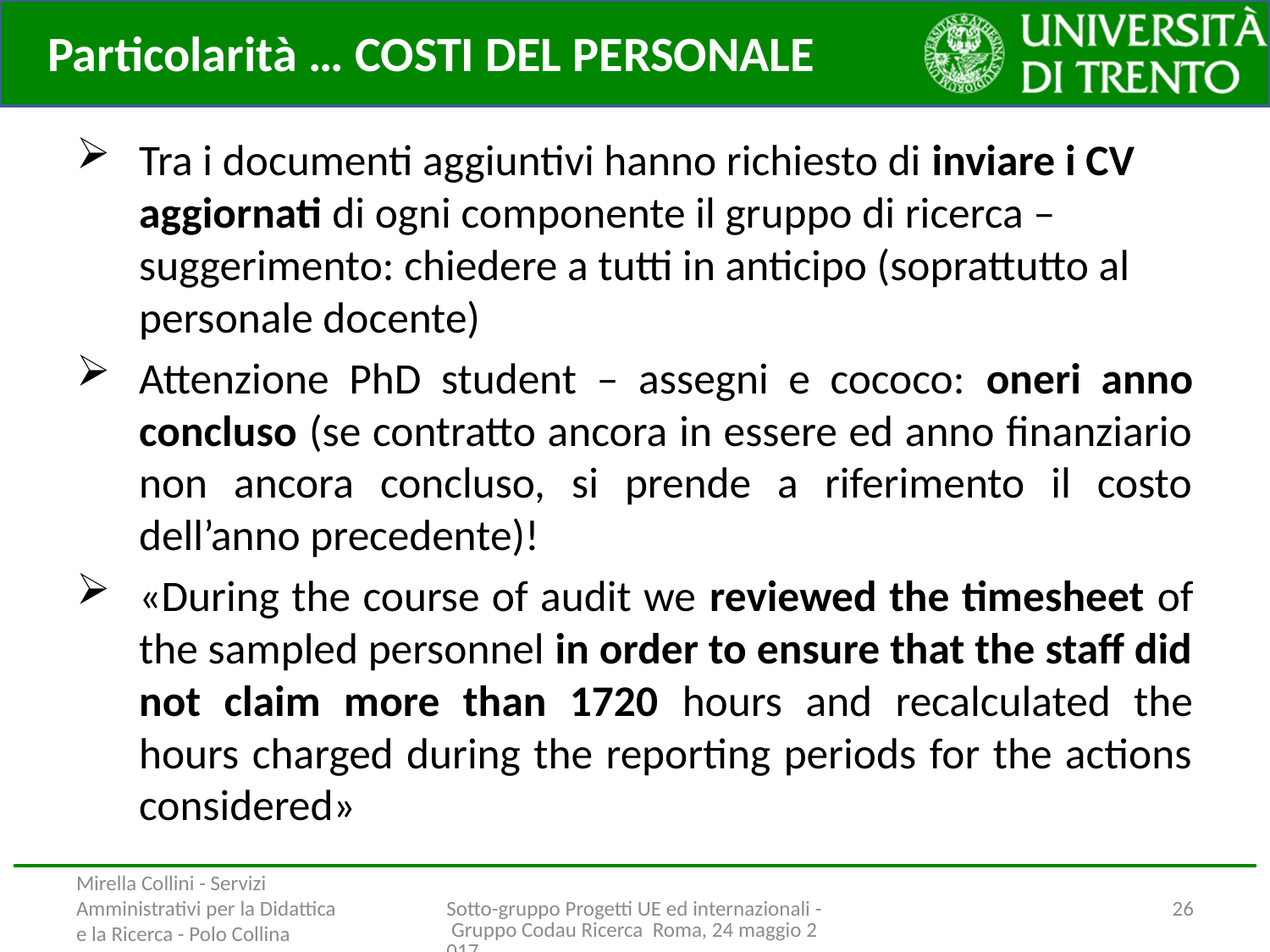

Particolarità … COSTI DEL PERSONALE
Tra i documenti aggiuntivi hanno richiesto di inviare i CV aggiornati di ogni componente il gruppo di ricerca – suggerimento: chiedere a tutti in anticipo (soprattutto al personale docente)
Attenzione PhD student – assegni e cococo: oneri anno concluso (se contratto ancora in essere ed anno finanziario non ancora concluso, si prende a riferimento il costo dell’anno precedente)!
«During the course of audit we reviewed the timesheet of the sampled personnel in order to ensure that the staff did not claim more than 1720 hours and recalculated the hours charged during the reporting periods for the actions considered»

Attenzione all’organizzazione della documentazione
Mirella Collini - Servizi Amministrativi per la Didattica e la Ricerca - Polo Collina
Sotto-gruppo Progetti UE ed internazionali - Gruppo Codau Ricerca  Roma, 24 maggio 2017
26